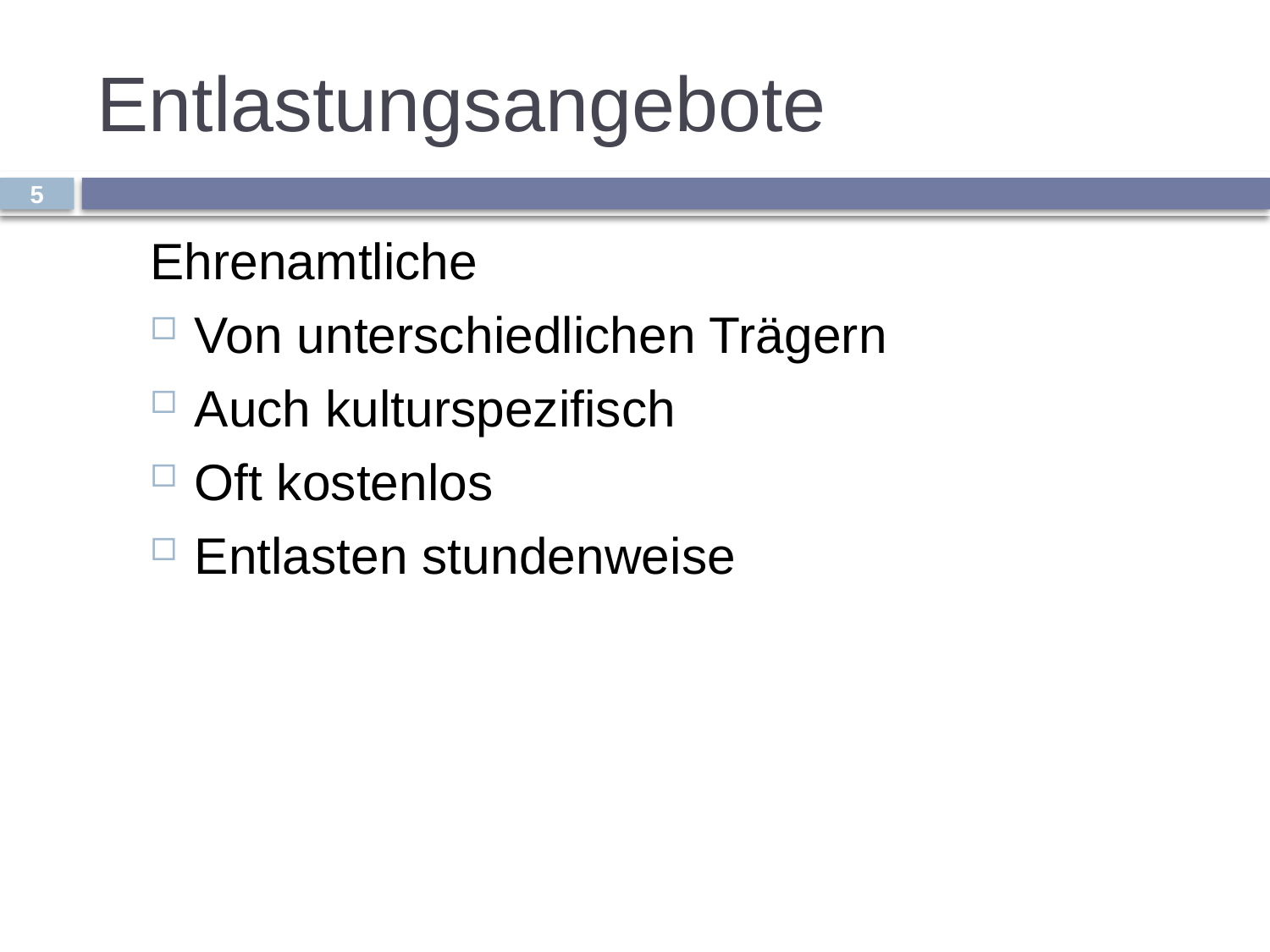

# Entlastungsangebote
5
Ehrenamtliche
Von unterschiedlichen Trägern
Auch kulturspezifisch
Oft kostenlos
Entlasten stundenweise